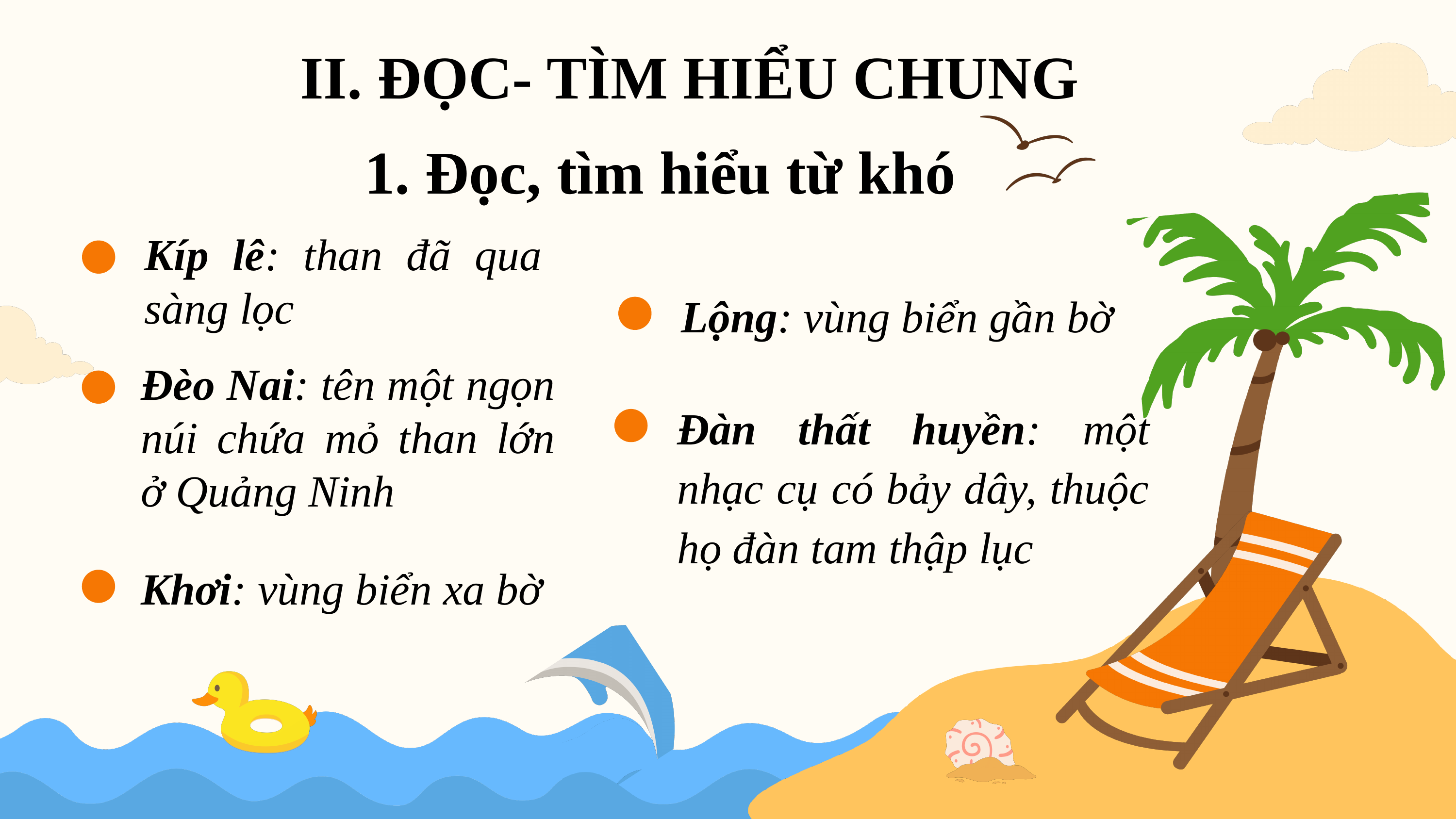

II. ĐỌC- TÌM HIỂU CHUNG

1. Đọc, tìm hiểu từ khó

Kíp lê: than đã qua sàng lọc

Lộng: vùng biển gần bờ

Đèo Nai: tên một ngọn núi chứa mỏ than lớn ở Quảng Ninh

Đàn thất huyền: một nhạc cụ có bảy dây, thuộc họ đàn tam thập lục

Khơi: vùng biển xa bờ